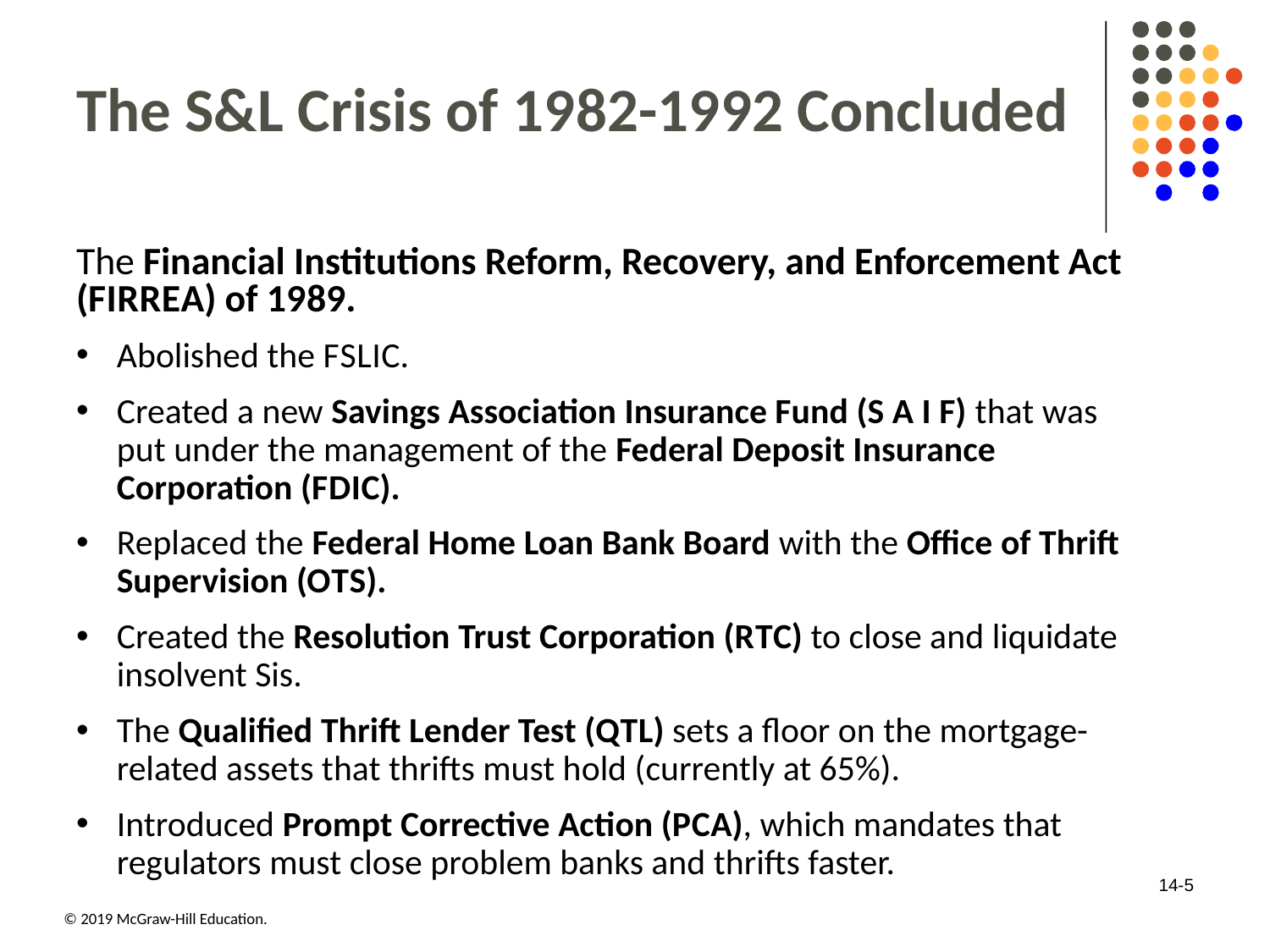

# The S&L Crisis of 19 82-19 92 Concluded
The Financial Institutions Reform, Recovery, and Enforcement Act (F I R R E A) of 19 89.
Abolished the F S L I C.
Created a new Savings Association Insurance Fund (S A I F) that was put under the management of the Federal Deposit Insurance Corporation (F D I C).
Replaced the Federal Home Loan Bank Board with the Office of Thrift Supervision (O T S).
Created the Resolution Trust Corporation (R T C) to close and liquidate insolvent Sis.
The Qualified Thrift Lender Test (Q T L) sets a floor on the mortgage-related assets that thrifts must hold (currently at 65%).
Introduced Prompt Corrective Action (P C A), which mandates that regulators must close problem banks and thrifts faster.
14-5